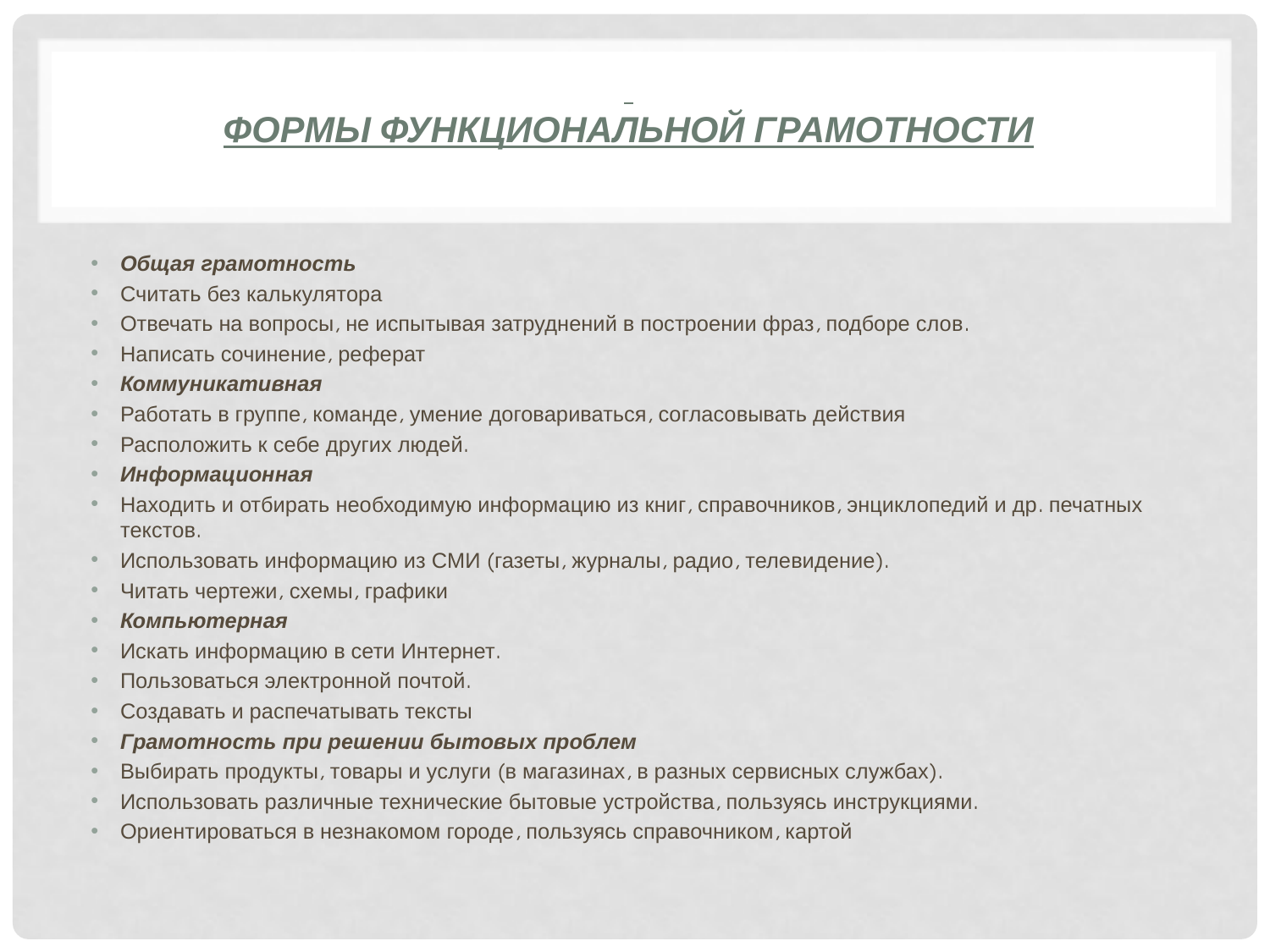

# Формы функциональной грамотности
Общая грамотность
Считать без калькулятора
Отвечать на вопросы, не испытывая затруднений в построении фраз, подборе слов.
Написать сочинение, реферат
Коммуникативная
Работать в группе, команде, умение договариваться, согласовывать действия
Расположить к себе других людей.
Информационная
Находить и отбирать необходимую информацию из книг, справочников, энциклопедий и др. печатных текстов.
Использовать информацию из СМИ (газеты, журналы, радио, телевидение).
Читать чертежи, схемы, графики
Компьютерная
Искать информацию в сети Интернет.
Пользоваться электронной почтой.
Создавать и распечатывать тексты
Грамотность при решении бытовых проблем
Выбирать продукты, товары и услуги (в магазинах, в разных сервисных службах).
Использовать различные технические бытовые устройства, пользуясь инструкциями.
Ориентироваться в незнакомом городе, пользуясь справочником, картой